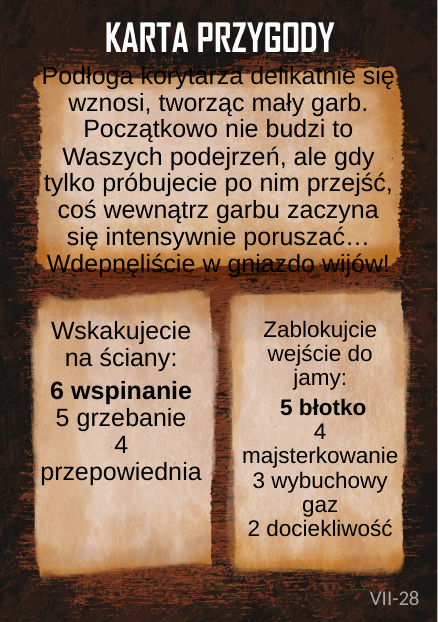

# Podłoga korytarza delikatnie się wznosi, tworząc mały garb. Początkowo nie budzi to Waszych podejrzeń, ale gdy tylko próbujecie po nim przejść, coś wewnątrz garbu zaczyna się intensywnie poruszać… Wdepnęliście w gniazdo wijów!
Wskakujecie na ściany:
6 wspinanie
5 grzebanie
4 przepowiednia
Zablokujcie wejście do jamy:
 5 błotko
4 majsterkowanie
3 wybuchowy gaz
2 dociekliwość
VII-28